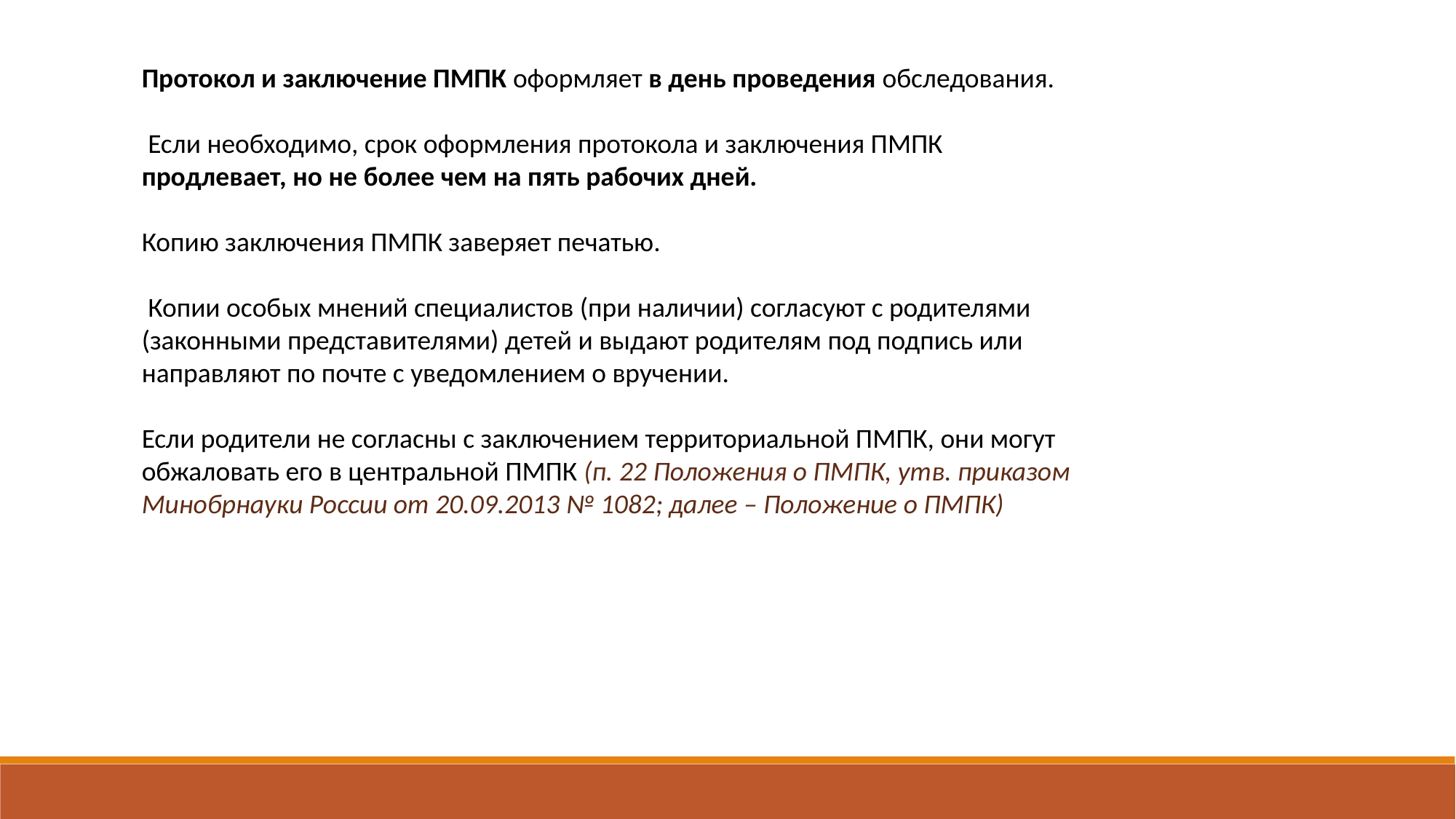

Протокол и заключение ПМПК оформляет в день проведения обследования.

 Если необходимо, срок оформления протокола и заключения ПМПК продлевает, но не более чем на пять рабочих дней.

Копию заключения ПМПК заверяет печатью.

 Копии особых мнений специалистов (при наличии) согласуют с родителями (законными представителями) детей и выдают родителям под подпись или направляют по почте с уведомлением о вручении.

Если родители не согласны с заключением территориальной ПМПК, они могут обжаловать его в центральной ПМПК (п. 22 Положения о ПМПК, утв. приказом Минобрнауки России от 20.09.2013 № 1082; далее – Положение о ПМПК)